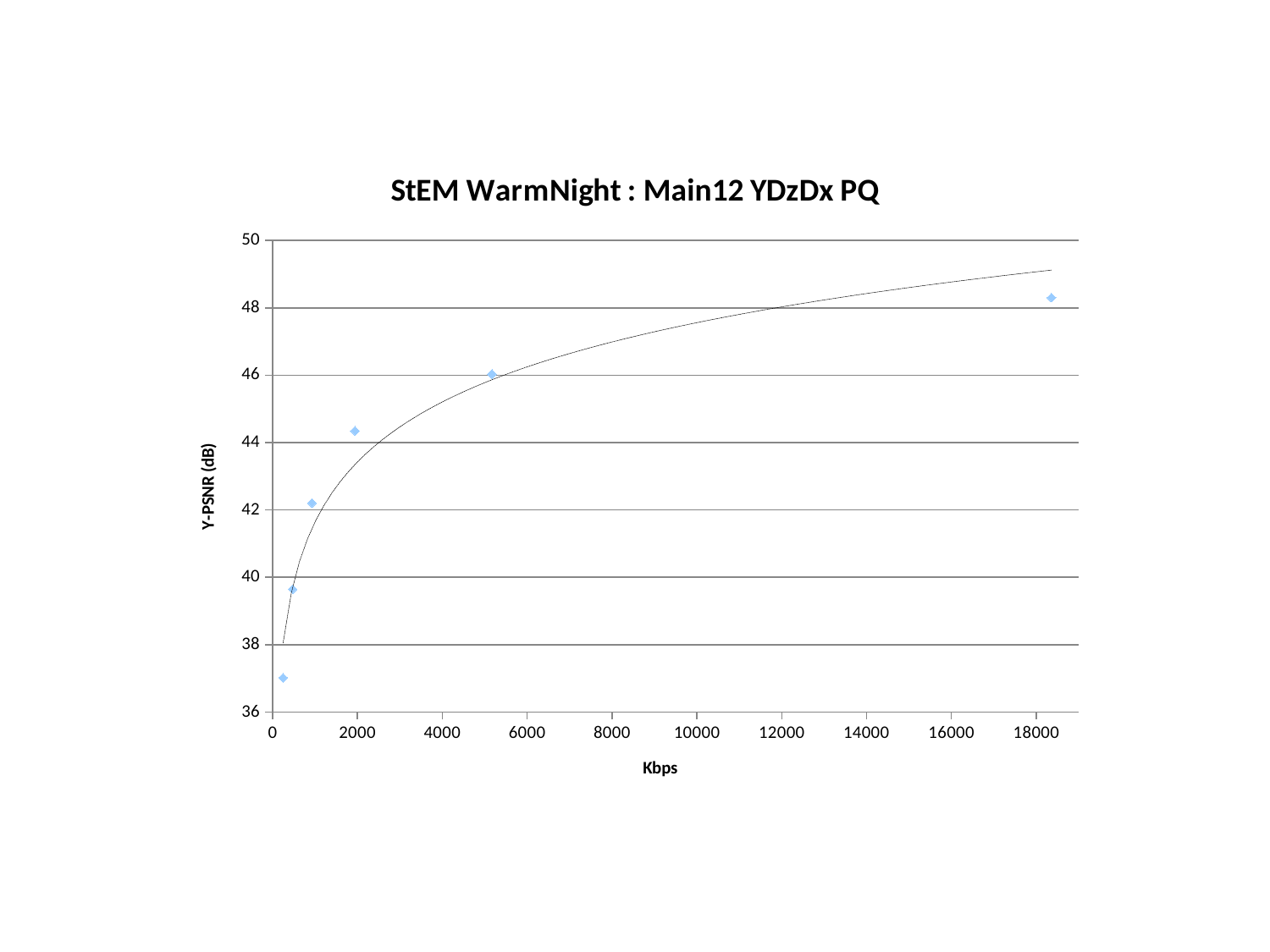

### Chart: StEM WarmNight : Main12 YDzDx PQ

| Category |  |
|---|---|